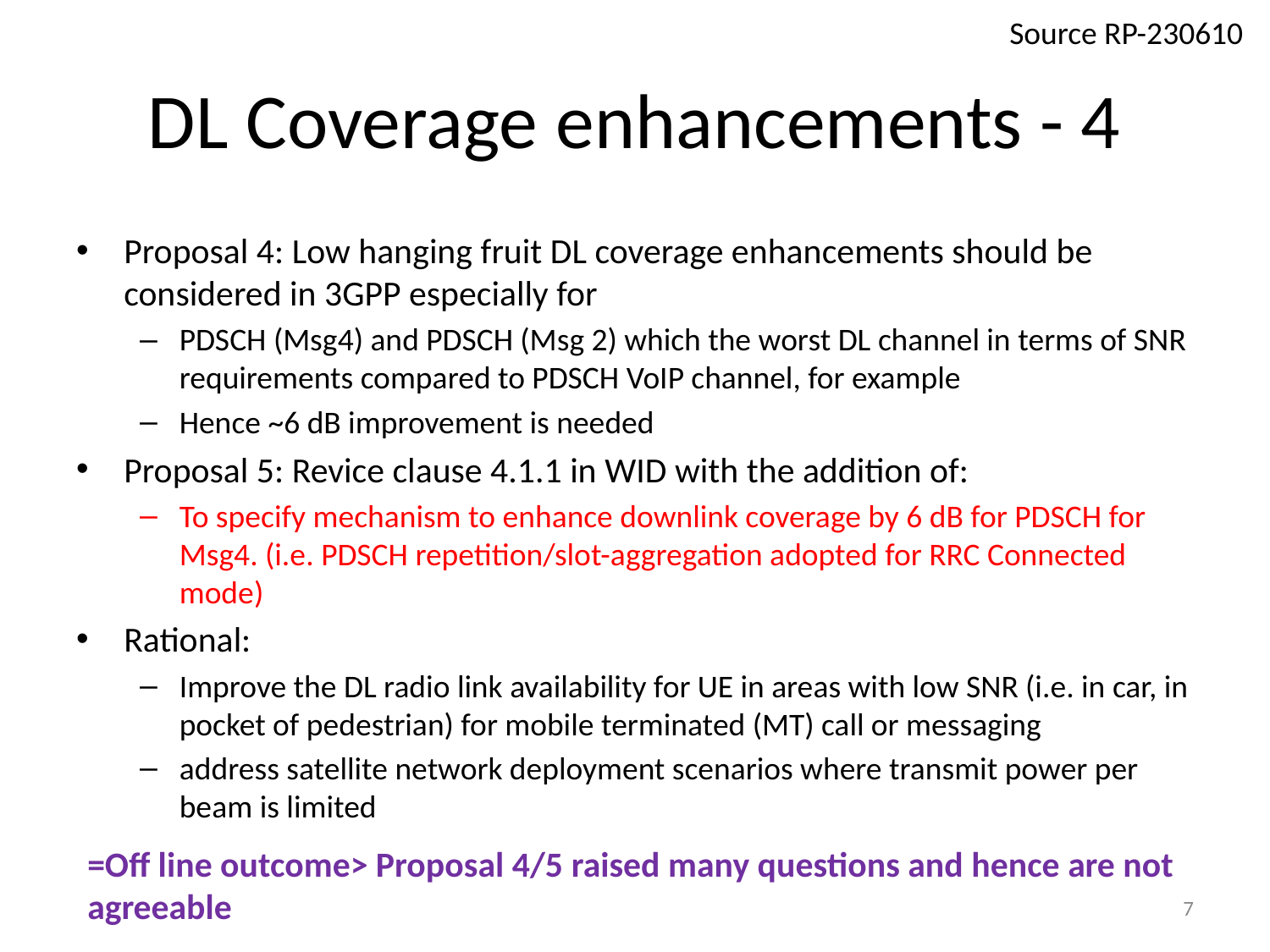

Source RP-230610
# DL Coverage enhancements - 4
Proposal 4: Low hanging fruit DL coverage enhancements should be considered in 3GPP especially for
PDSCH (Msg4) and PDSCH (Msg 2) which the worst DL channel in terms of SNR requirements compared to PDSCH VoIP channel, for example
Hence ~6 dB improvement is needed
Proposal 5: Revice clause 4.1.1 in WID with the addition of:
To specify mechanism to enhance downlink coverage by 6 dB for PDSCH for Msg4. (i.e. PDSCH repetition/slot-aggregation adopted for RRC Connected mode)
Rational:
Improve the DL radio link availability for UE in areas with low SNR (i.e. in car, in pocket of pedestrian) for mobile terminated (MT) call or messaging
address satellite network deployment scenarios where transmit power per beam is limited
=Off line outcome> Proposal 4/5 raised many questions and hence are not agreeable
7